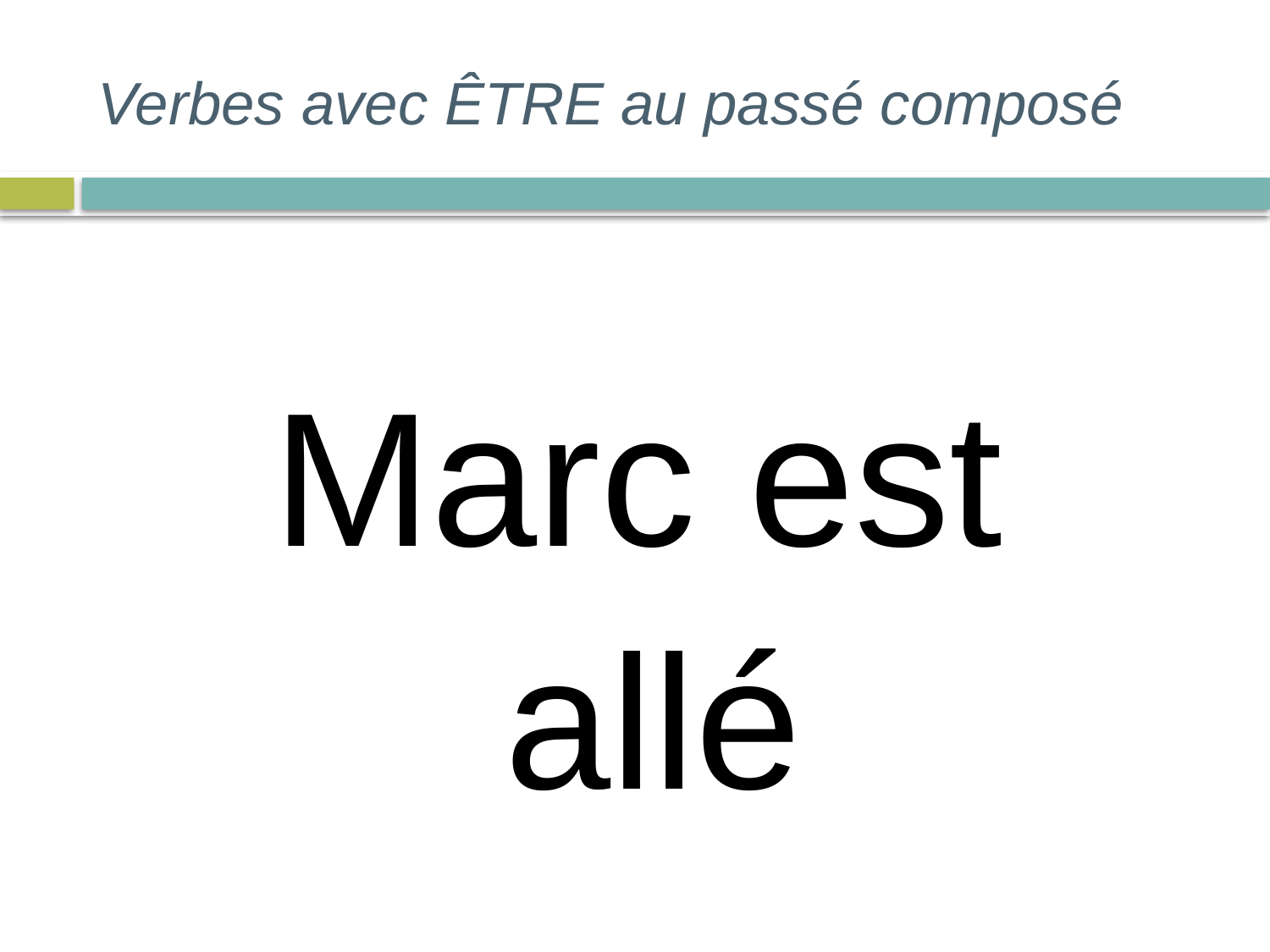

# Verbes avec ÊTRE au passé composé
Marc est
allé